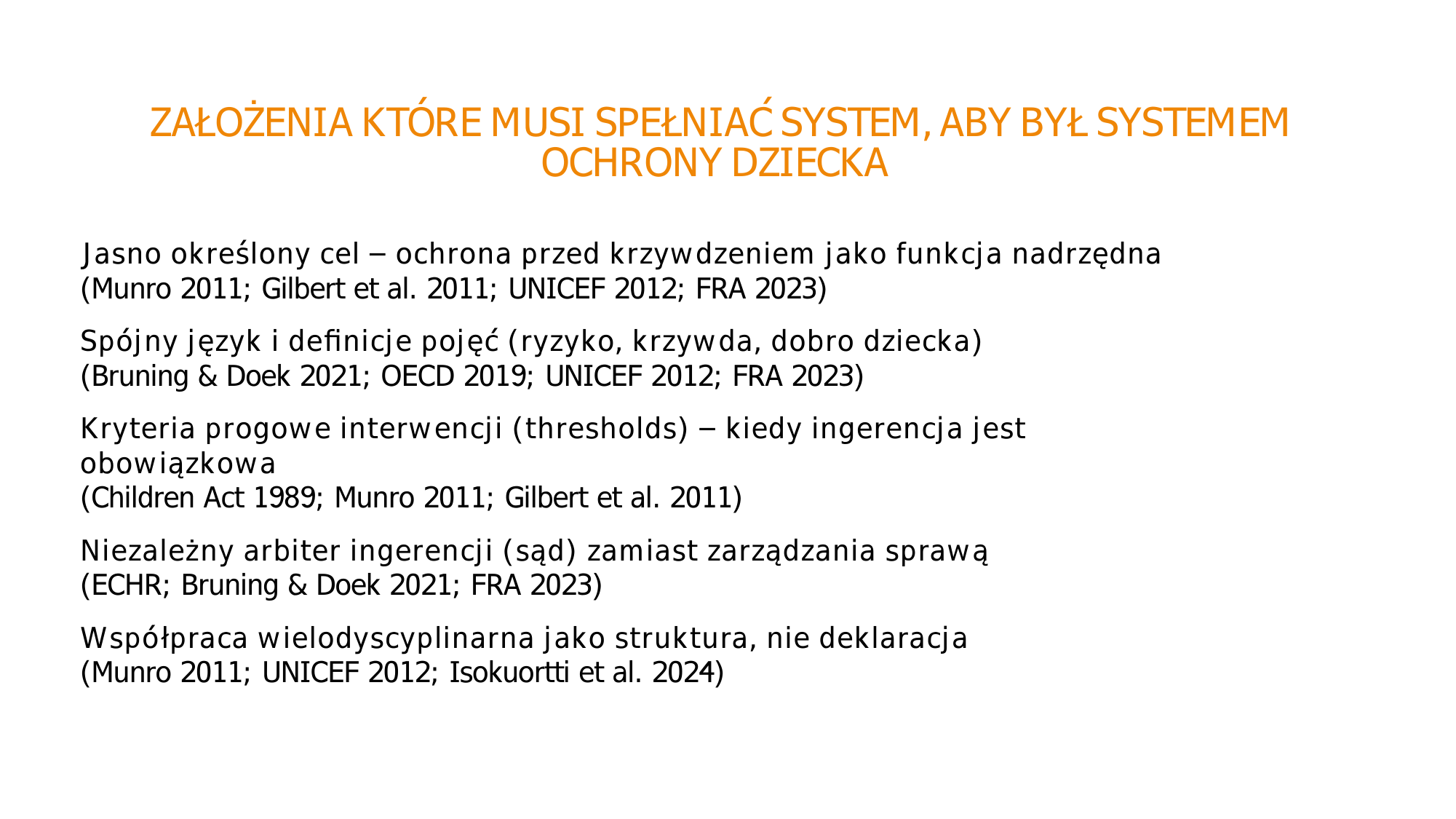

# ZAŁOŻENIA KTÓRE MUSI SPEŁNIAĆ SYSTEM, ABY BYŁ SYSTEMEM OCHRONY DZIECKA
Jasno określony cel – ochrona przed krzywdzeniem jako funkcja nadrzędna
(Munro 2011; Gilbert et al. 2011; UNICEF 2012; FRA 2023)
Spójny język i definicje pojęć (ryzyko, krzywda, dobro dziecka)
(Bruning & Doek 2021; OECD 2019; UNICEF 2012; FRA 2023)
Kryteria progowe interwencji (thresholds) – kiedy ingerencja jest obowiązkowa
(Children Act 1989; Munro 2011; Gilbert et al. 2011)
Niezależny arbiter ingerencji (sąd) zamiast zarządzania sprawą
(ECHR; Bruning & Doek 2021; FRA 2023)
Współpraca wielodyscyplinarna jako struktura, nie deklaracja
(Munro 2011; UNICEF 2012; Isokuortti et al. 2024)